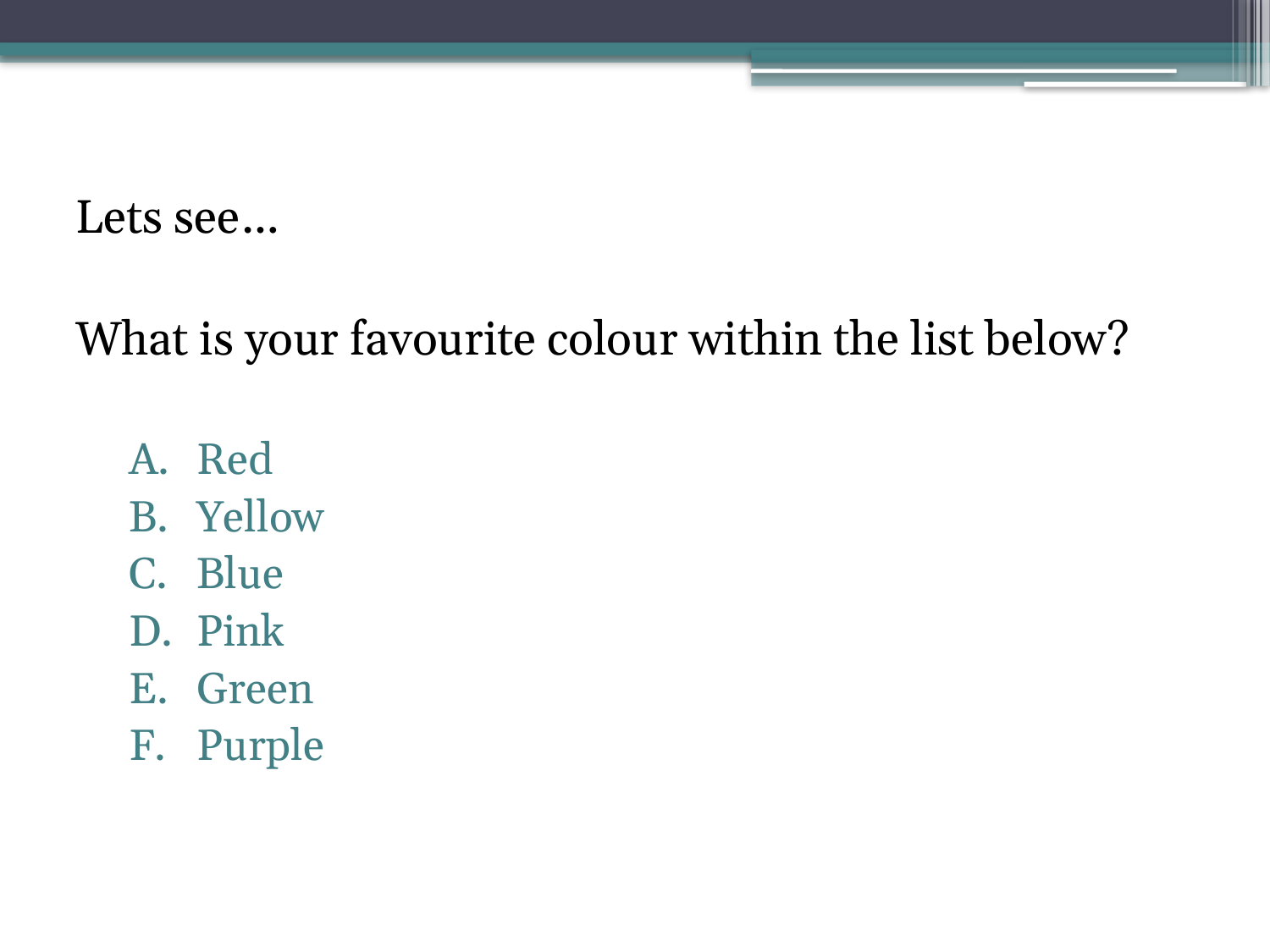

Lets see…

What is your favourite colour within the list below?

Red
Yellow
Blue
Pink
Green
Purple